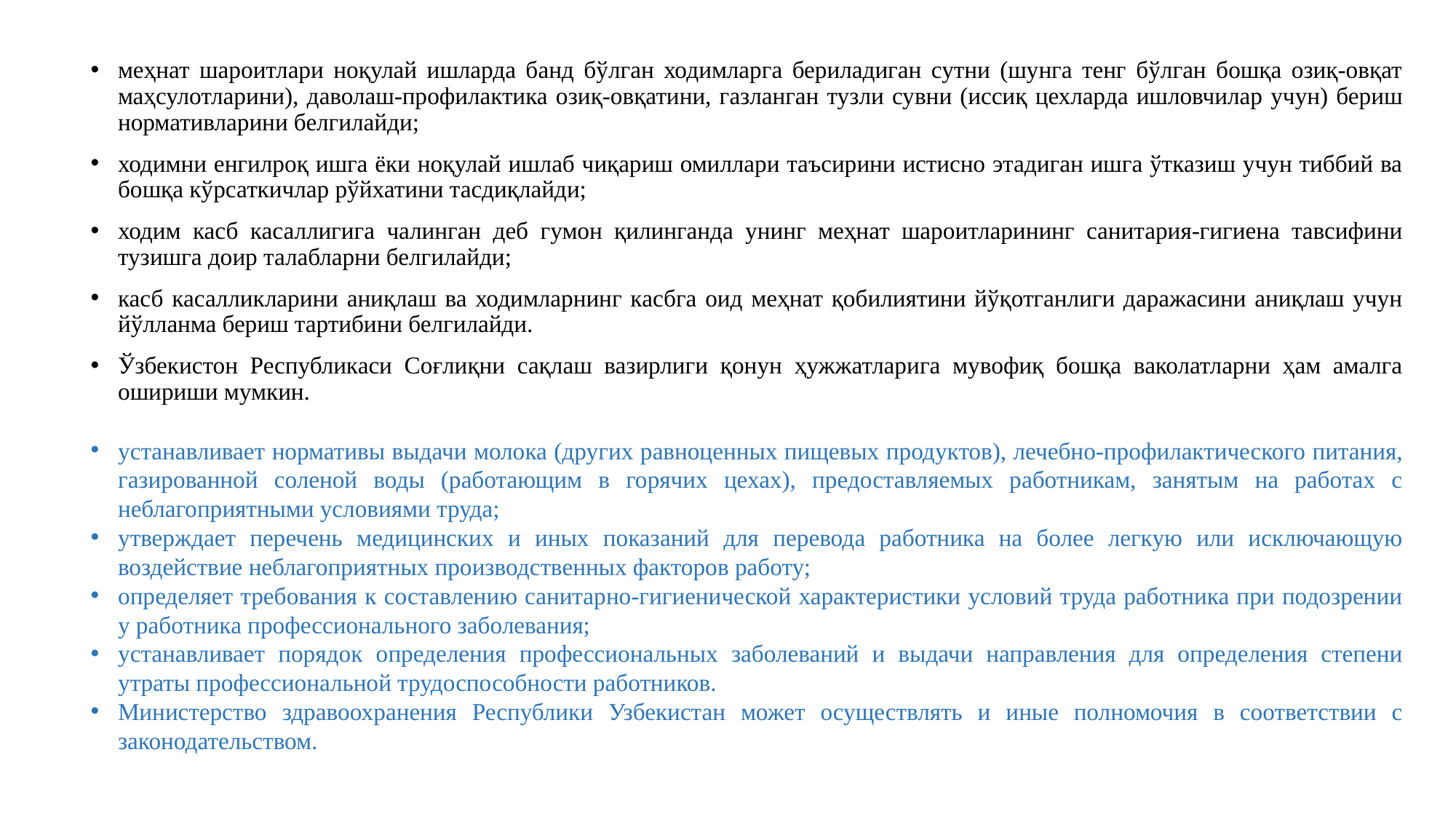

меҳнат шароитлари ноқулай ишларда банд бўлган ходимларга бериладиган сутни (шунга тенг бўлган бошқа озиқ-овқат маҳсулотларини), даволаш-профилактика озиқ-овқатини, газланган тузли сувни (иссиқ цехларда ишловчилар учун) бериш нормативларини белгилайди;
ходимни енгилроқ ишга ёки ноқулай ишлаб чиқариш омиллари таъсирини истисно этадиган ишга ўтказиш учун тиббий ва бошқа кўрсаткичлар рўйхатини тасдиқлайди;
ходим касб касаллигига чалинган деб гумон қилинганда унинг меҳнат шароитларининг санитария-гигиена тавсифини тузишга доир талабларни белгилайди;
касб касалликларини аниқлаш ва ходимларнинг касбга оид меҳнат қобилиятини йўқотганлиги даражасини аниқлаш учун йўлланма бериш тартибини белгилайди.
Ўзбекистон Республикаси Соғлиқни сақлаш вазирлиги қонун ҳужжатларига мувофиқ бошқа ваколатларни ҳам амалга ошириши мумкин.

устанавливает нормативы выдачи молока (других равноценных пищевых продуктов), лечебно-профилактического питания, газированной соленой воды (работающим в горячих цехах), предоставляемых работникам, занятым на работах с неблагоприятными условиями труда;
утверждает перечень медицинских и иных показаний для перевода работника на более легкую или исключающую воздействие неблагоприятных производственных факторов работу;
определяет требования к составлению санитарно-гигиенической характеристики условий труда работника при подозрении у работника профессионального заболевания;
устанавливает порядок определения профессиональных заболеваний и выдачи направления для определения степени утраты профессиональной трудоспособности работников.
Министерство здравоохранения Республики Узбекистан может осуществлять и иные полномочия в соответствии с законодательством.